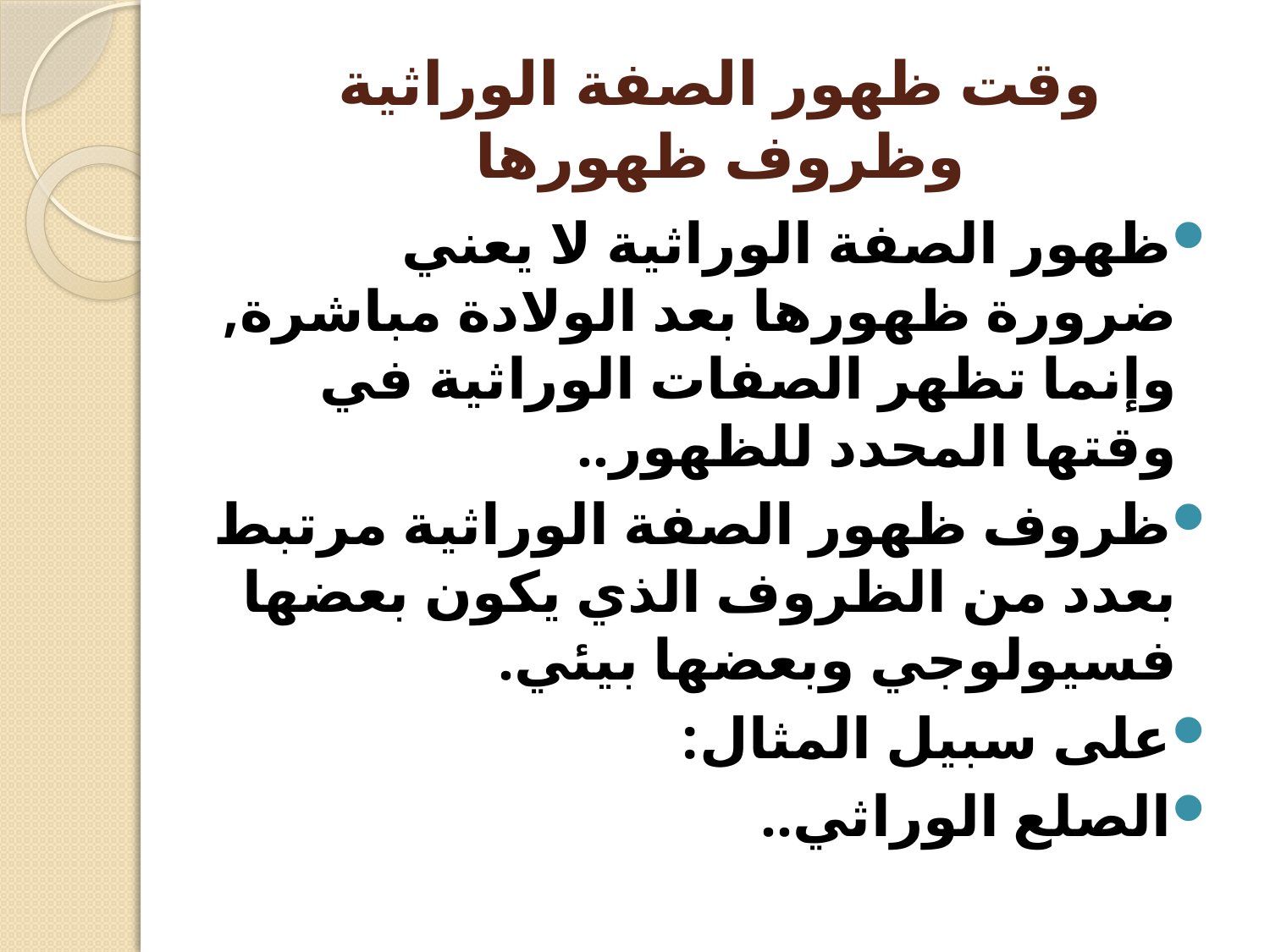

# وقت ظهور الصفة الوراثية وظروف ظهورها
ظهور الصفة الوراثية لا يعني ضرورة ظهورها بعد الولادة مباشرة, وإنما تظهر الصفات الوراثية في وقتها المحدد للظهور..
ظروف ظهور الصفة الوراثية مرتبط بعدد من الظروف الذي يكون بعضها فسيولوجي وبعضها بيئي.
على سبيل المثال:
الصلع الوراثي..